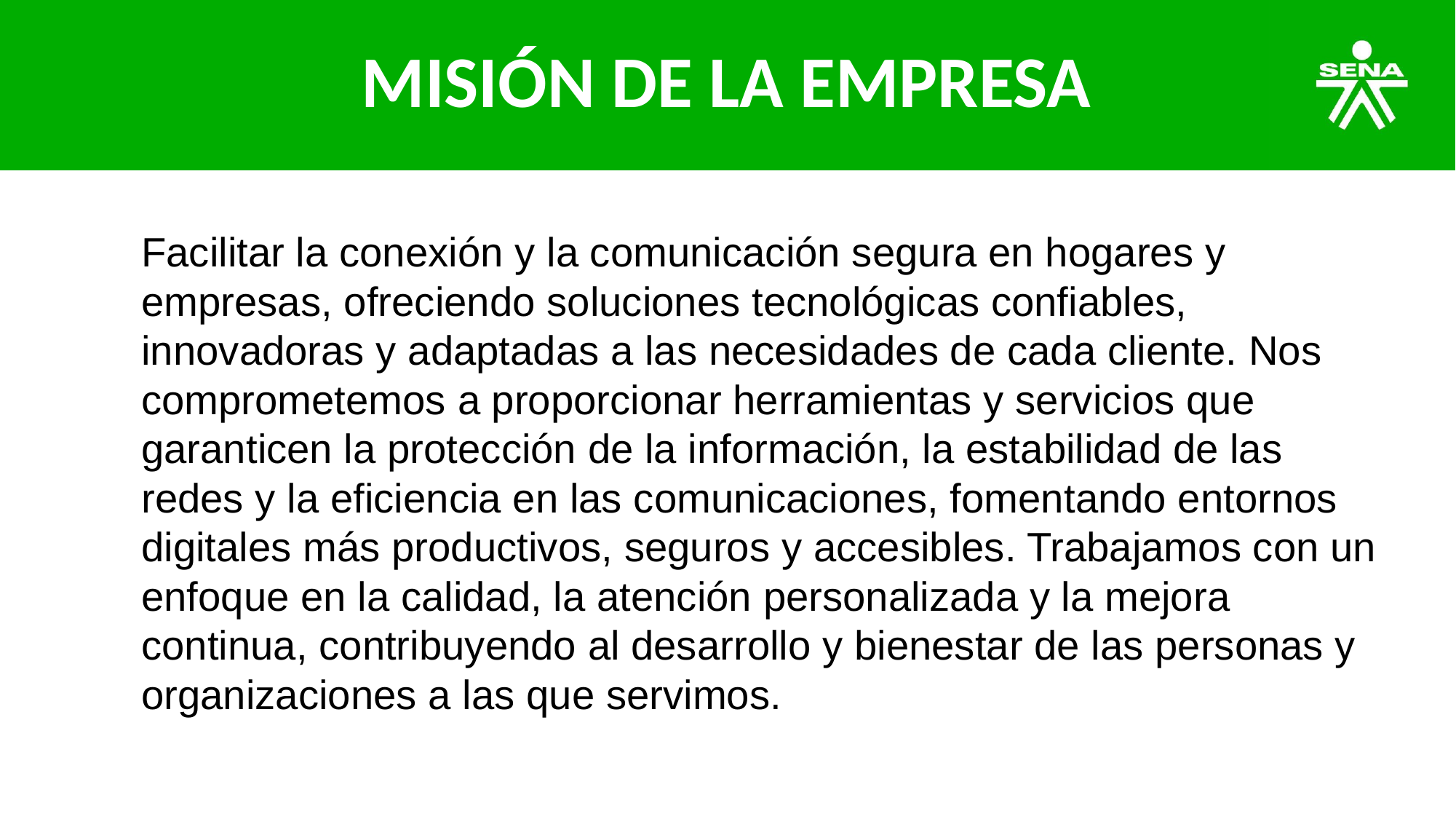

# MISIÓN DE LA EMPRESA
Facilitar la conexión y la comunicación segura en hogares y empresas, ofreciendo soluciones tecnológicas confiables, innovadoras y adaptadas a las necesidades de cada cliente. Nos comprometemos a proporcionar herramientas y servicios que garanticen la protección de la información, la estabilidad de las redes y la eficiencia en las comunicaciones, fomentando entornos digitales más productivos, seguros y accesibles. Trabajamos con un enfoque en la calidad, la atención personalizada y la mejora continua, contribuyendo al desarrollo y bienestar de las personas y organizaciones a las que servimos.